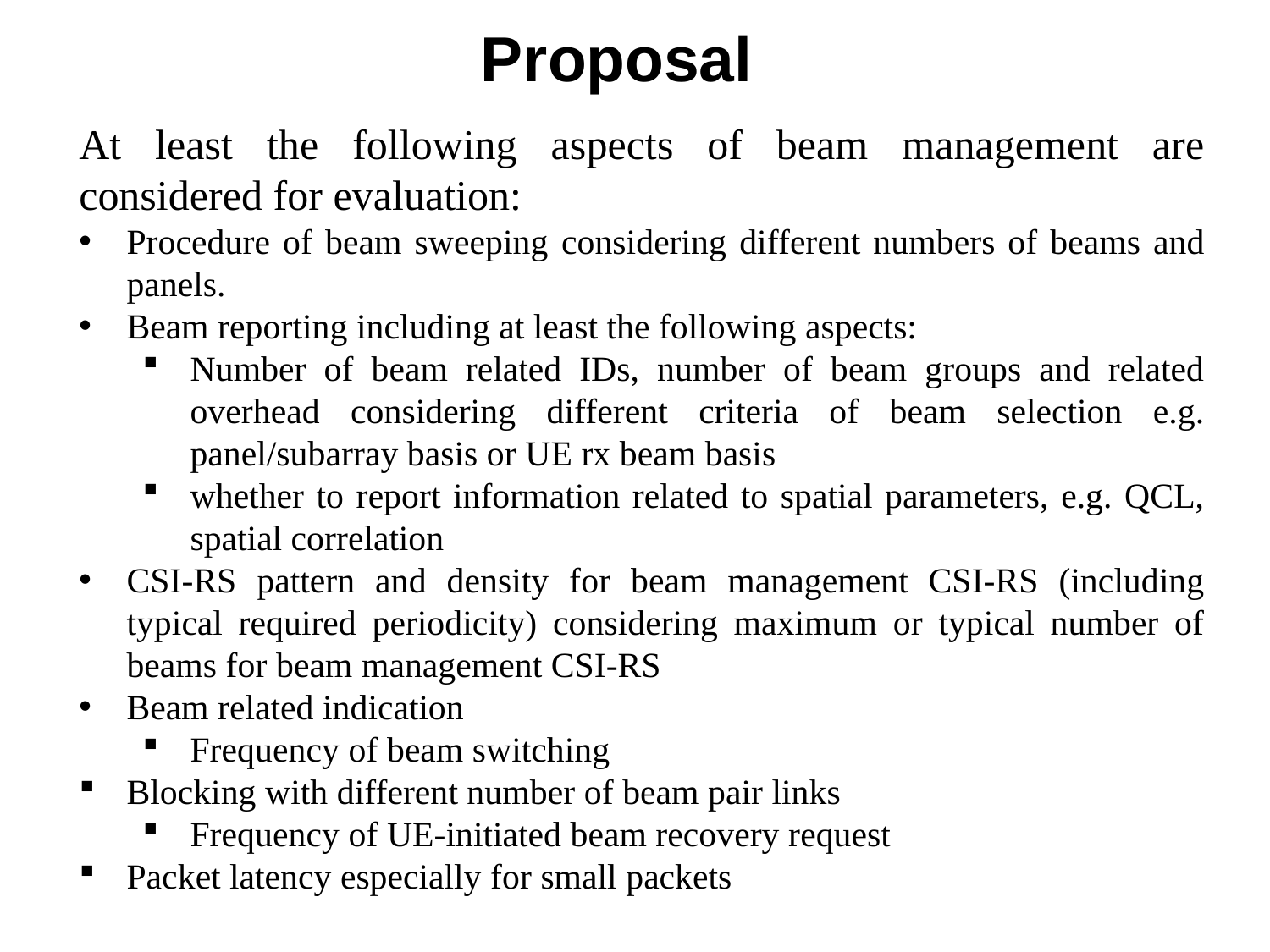

# Proposal
At least the following aspects of beam management are considered for evaluation:
Procedure of beam sweeping considering different numbers of beams and panels.
Beam reporting including at least the following aspects:
Number of beam related IDs, number of beam groups and related overhead considering different criteria of beam selection e.g. panel/subarray basis or UE rx beam basis
whether to report information related to spatial parameters, e.g. QCL, spatial correlation
CSI-RS pattern and density for beam management CSI-RS (including typical required periodicity) considering maximum or typical number of beams for beam management CSI-RS
Beam related indication
Frequency of beam switching
Blocking with different number of beam pair links
Frequency of UE-initiated beam recovery request
Packet latency especially for small packets